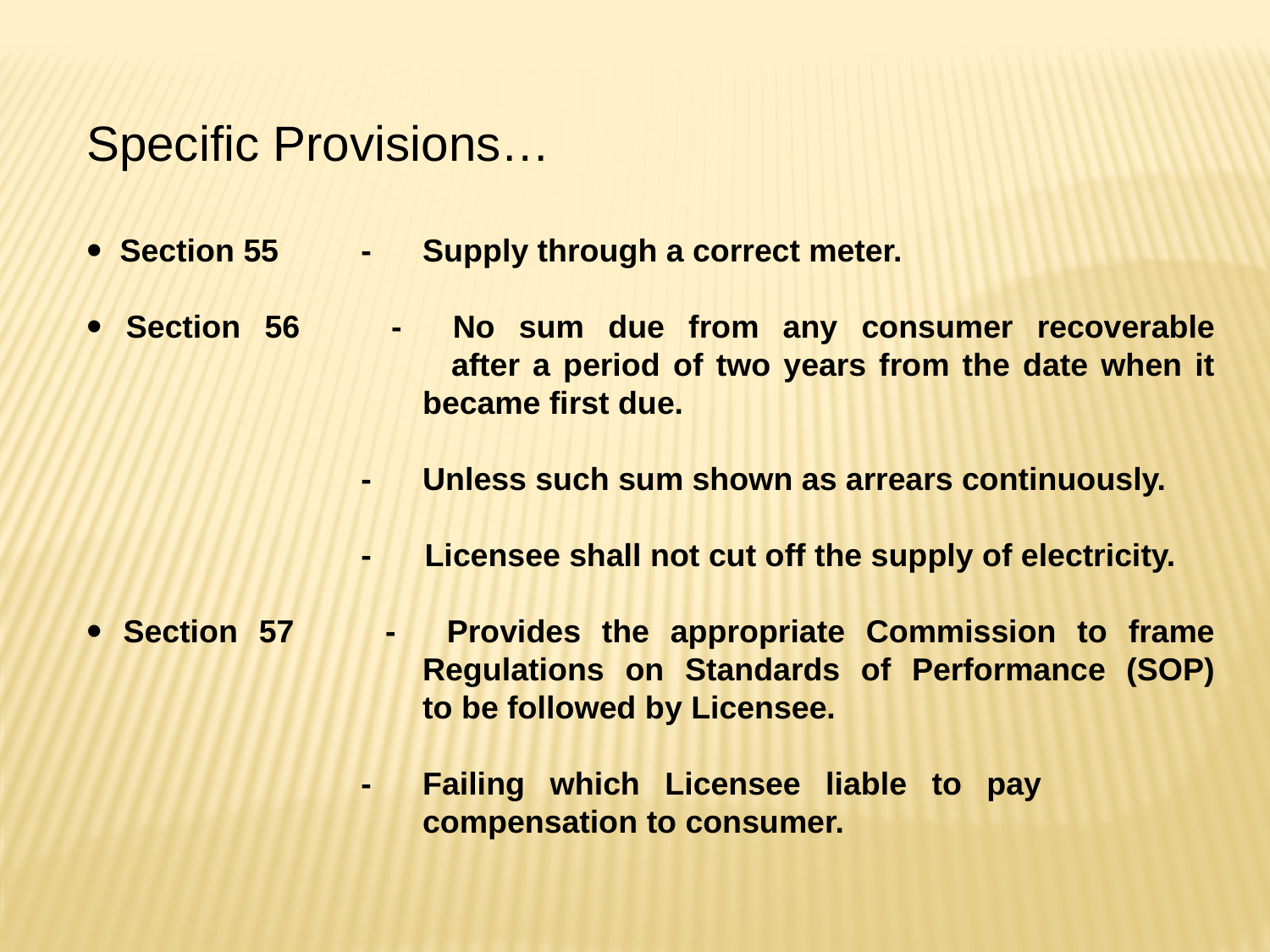

Specific Provisions…

  Section 55 	-	Supply through a correct meter.

 Section 56	-	No sum due from any consumer recoverable 	       after a period of two years from the date when it 		became first due.

	-	Unless such sum shown as arrears continuously.

	-      Licensee shall not cut off the supply of electricity.

 Section 57	-	Provides the appropriate Commission to frame 		Regulations on Standards of Performance (SOP) 		to be followed by Licensee.

	-	Failing which Licensee liable to pay  			compensation to consumer.